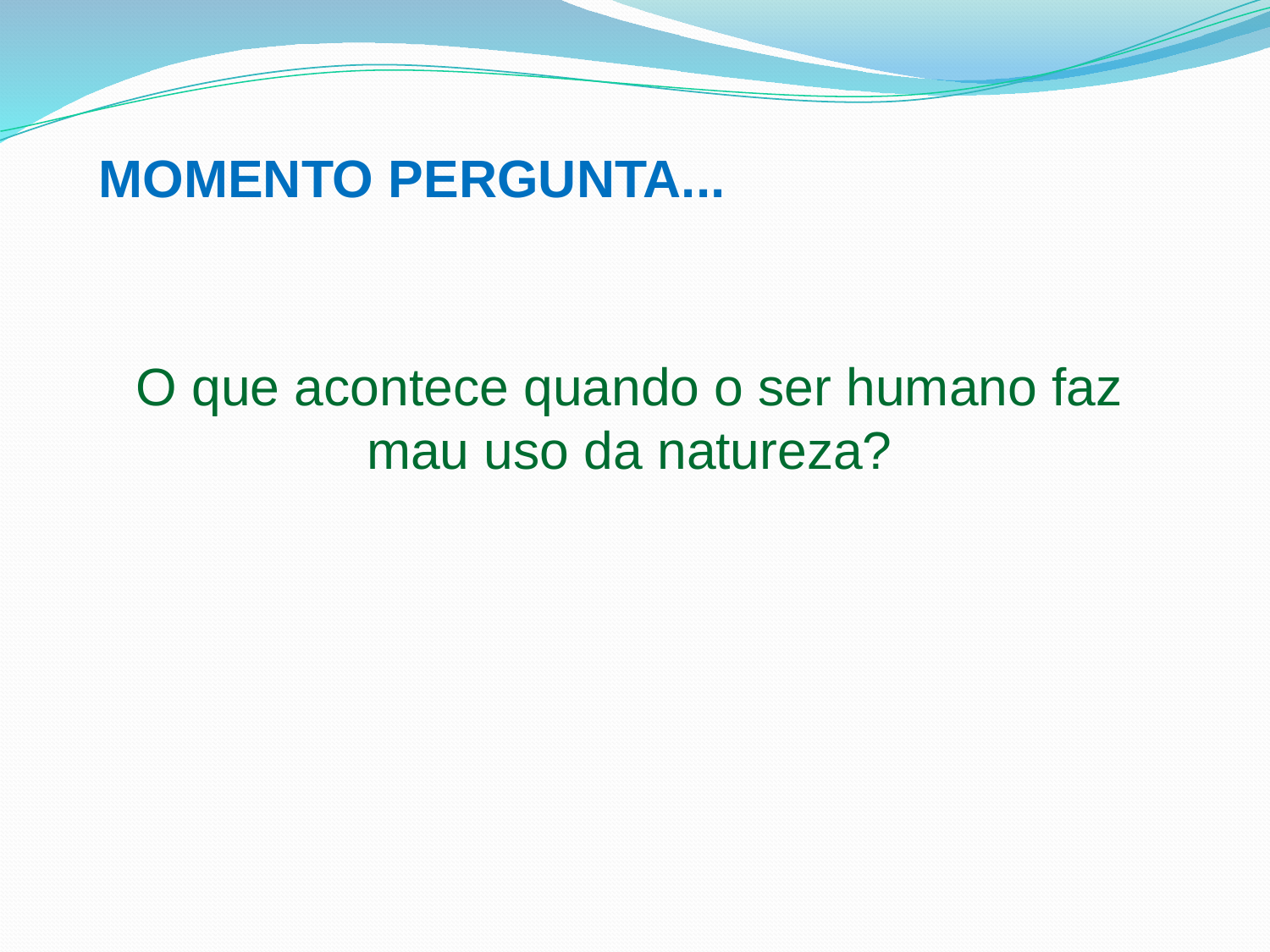

# MOMENTO PERGUNTA...
O que acontece quando o ser humano faz mau uso da natureza?